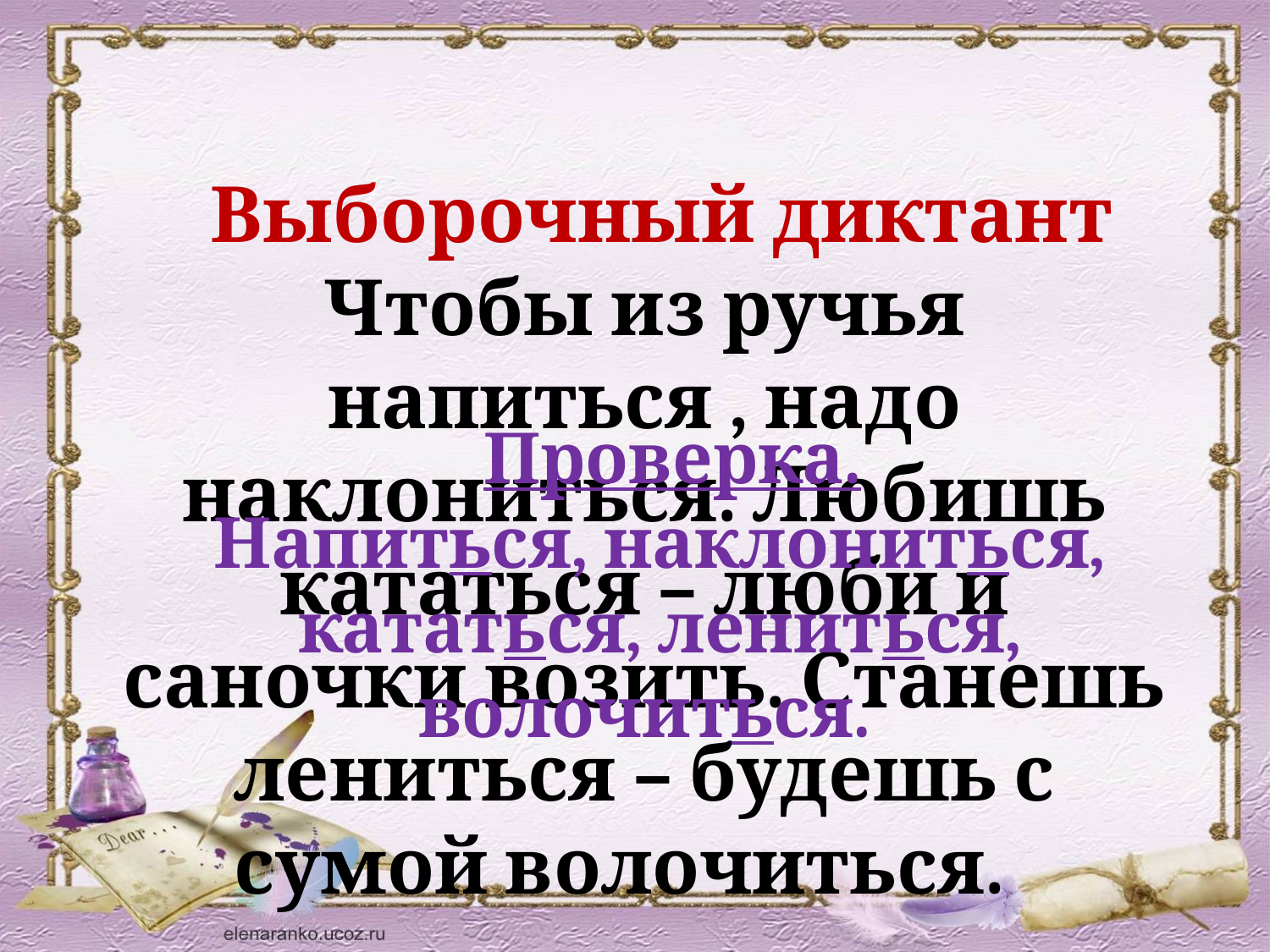

Выборочный диктант
Чтобы из ручья напиться , надо наклониться. Любишь кататься – люби и саночки возить. Станешь лениться – будешь с сумой волочиться.

  Проверка.
Напиться, наклониться, кататься, лениться, волочиться.